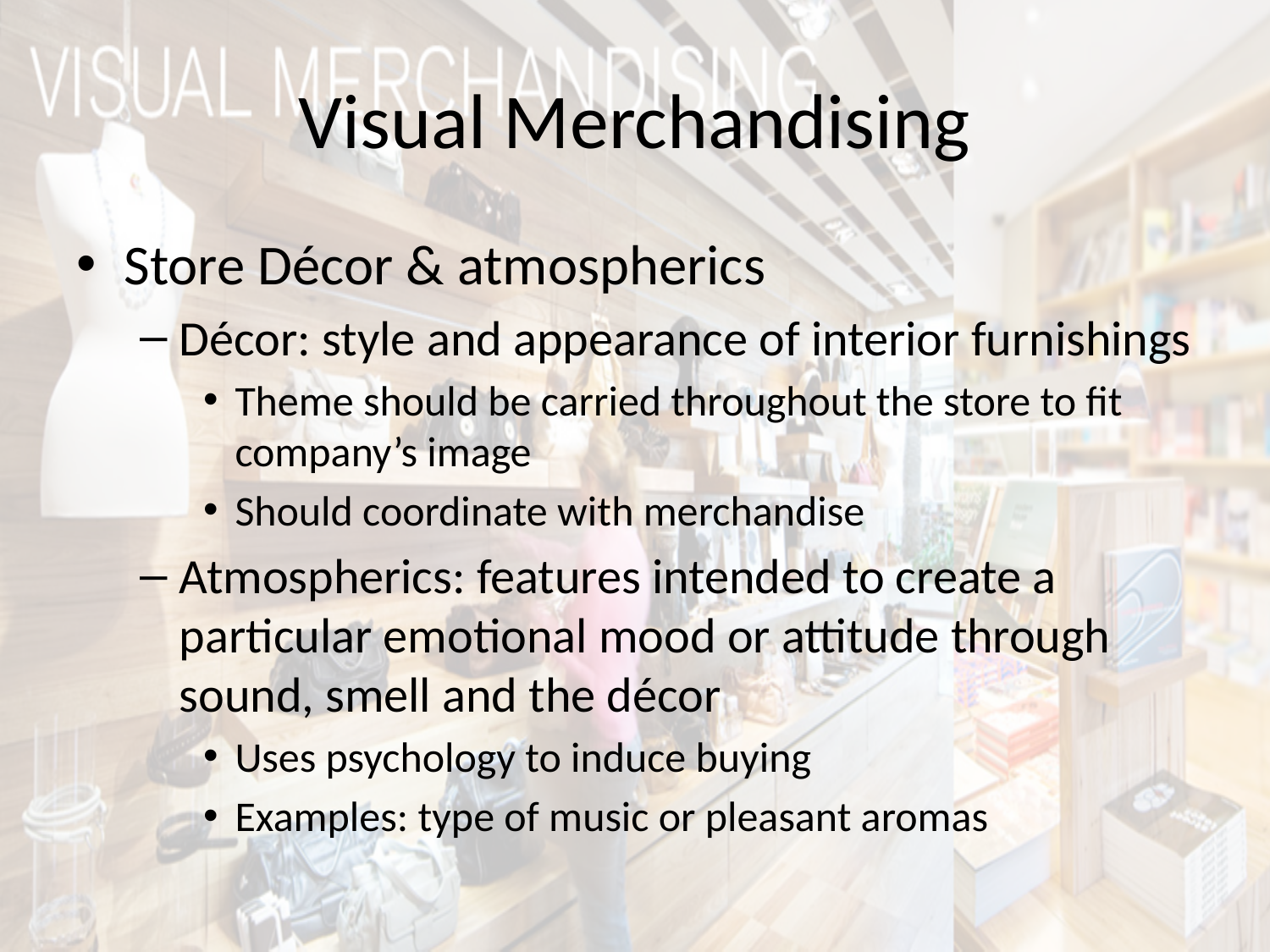

# Visual Merchandising
Store Décor & atmospherics
Décor: style and appearance of interior furnishings
Theme should be carried throughout the store to fit company’s image
Should coordinate with merchandise
Atmospherics: features intended to create a particular emotional mood or attitude through sound, smell and the décor
Uses psychology to induce buying
Examples: type of music or pleasant aromas